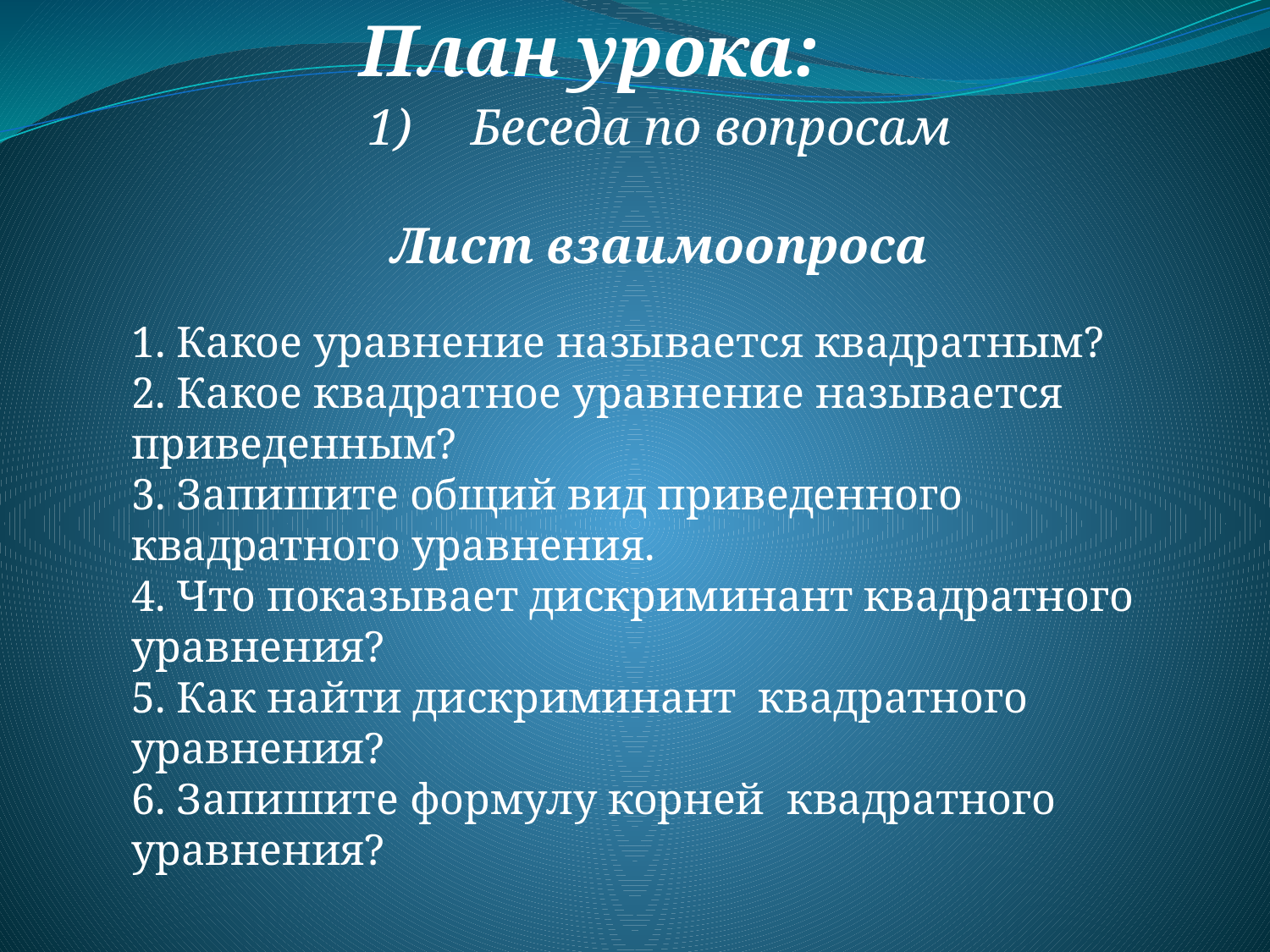

План урока:

Беседа по вопросам

Лист взаимоопроса

1. Какое уравнение называется квадратным?
2. Какое квадратное уравнение называется приведенным?
3. Запишите общий вид приведенного квадратного уравнения.
4. Что показывает дискриминант квадратного уравнения?
5. Как найти дискриминант  квадратного уравнения?
6. Запишите формулу корней  квадратного уравнения?